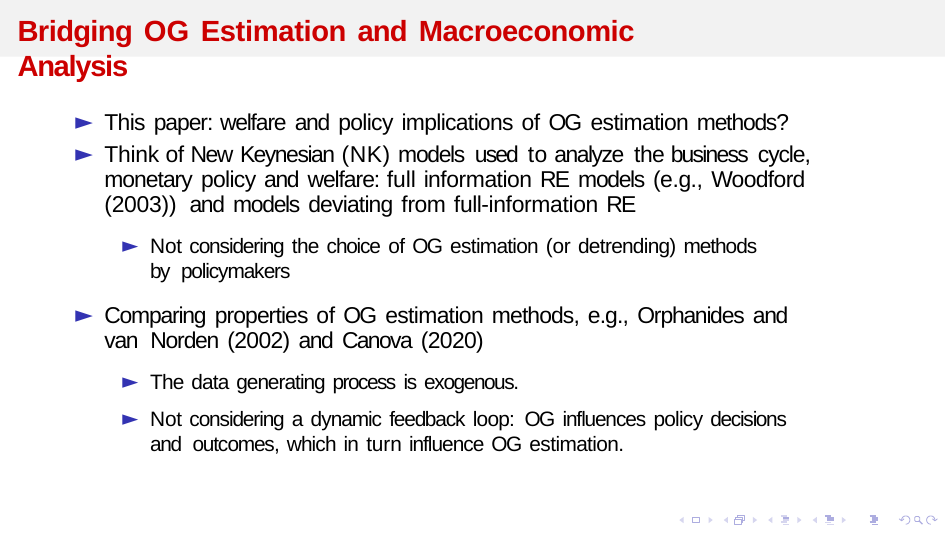

# Bridging OG Estimation and Macroeconomic Analysis
This paper: welfare and policy implications of OG estimation methods?
Think of New Keynesian (NK) models used to analyze the business cycle,  monetary policy and welfare: full information RE models (e.g., Woodford (2003))  and models deviating from full-information RE
Not considering the choice of OG estimation (or detrending) methods by  policymakers

Comparing properties of OG estimation methods, e.g., Orphanides and van  Norden (2002) and Canova (2020)
The data generating process is exogenous.
Not considering a dynamic feedback loop: OG influences policy decisions and  outcomes, which in turn influence OG estimation.